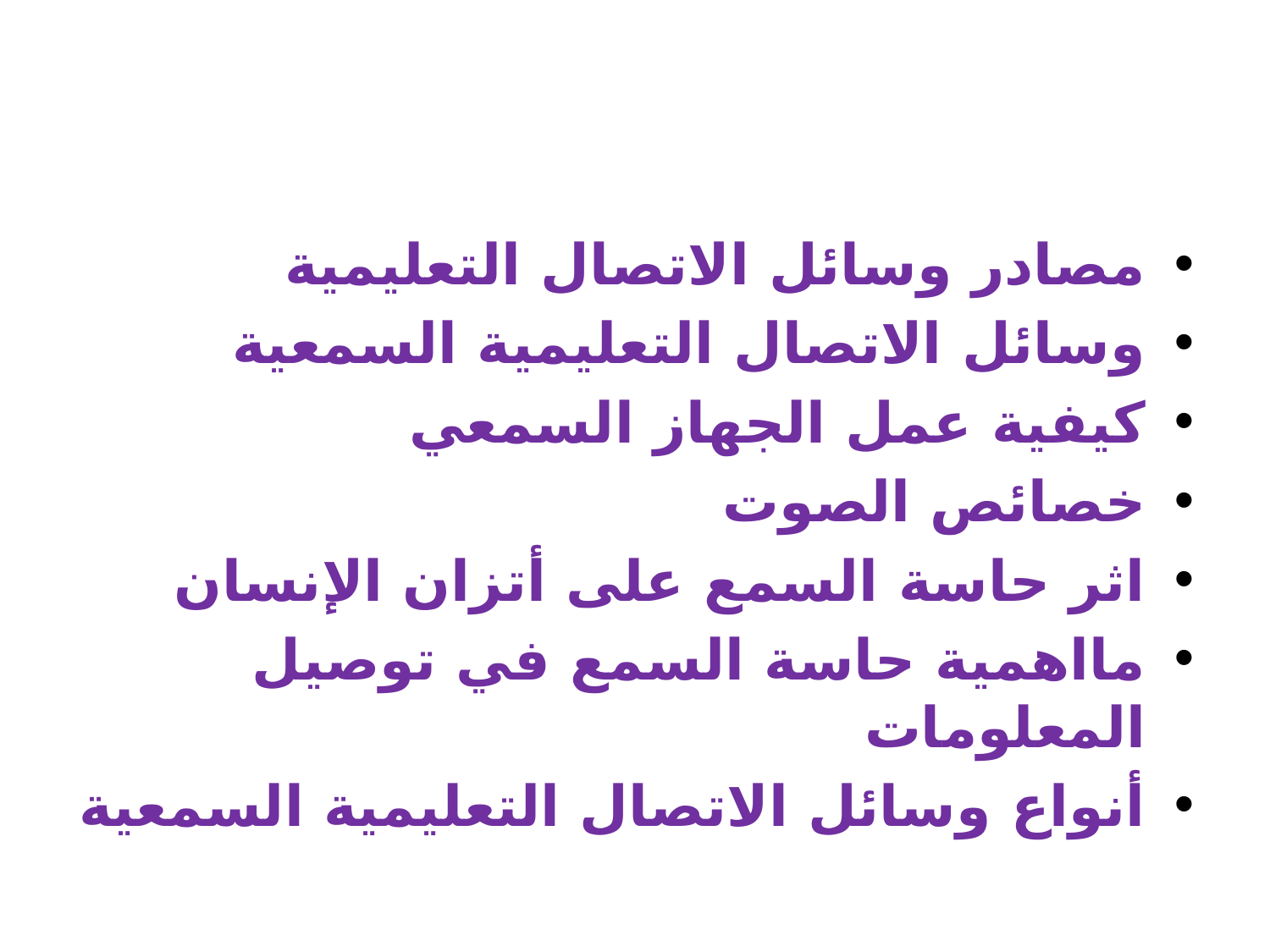

#
مصادر وسائل الاتصال التعليمية
وسائل الاتصال التعليمية السمعية
كيفية عمل الجهاز السمعي
خصائص الصوت
اثر حاسة السمع على أتزان الإنسان
مااهمية حاسة السمع في توصيل المعلومات
أنواع وسائل الاتصال التعليمية السمعية